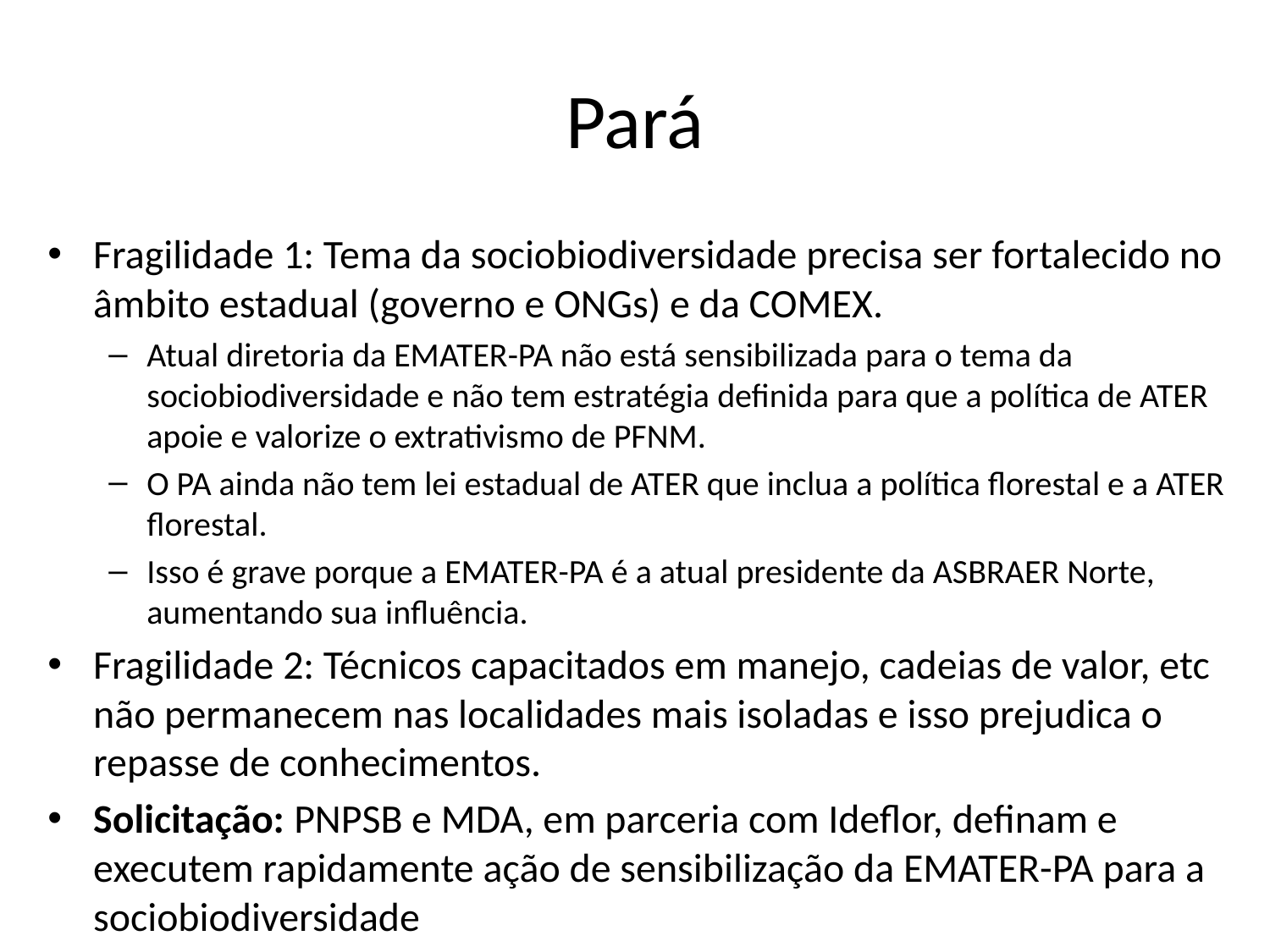

# Pará
Fragilidade 1: Tema da sociobiodiversidade precisa ser fortalecido no âmbito estadual (governo e ONGs) e da COMEX.
Atual diretoria da EMATER-PA não está sensibilizada para o tema da sociobiodiversidade e não tem estratégia definida para que a política de ATER apoie e valorize o extrativismo de PFNM.
O PA ainda não tem lei estadual de ATER que inclua a política florestal e a ATER florestal.
Isso é grave porque a EMATER-PA é a atual presidente da ASBRAER Norte, aumentando sua influência.
Fragilidade 2: Técnicos capacitados em manejo, cadeias de valor, etc não permanecem nas localidades mais isoladas e isso prejudica o repasse de conhecimentos.
Solicitação: PNPSB e MDA, em parceria com Ideflor, definam e executem rapidamente ação de sensibilização da EMATER-PA para a sociobiodiversidade